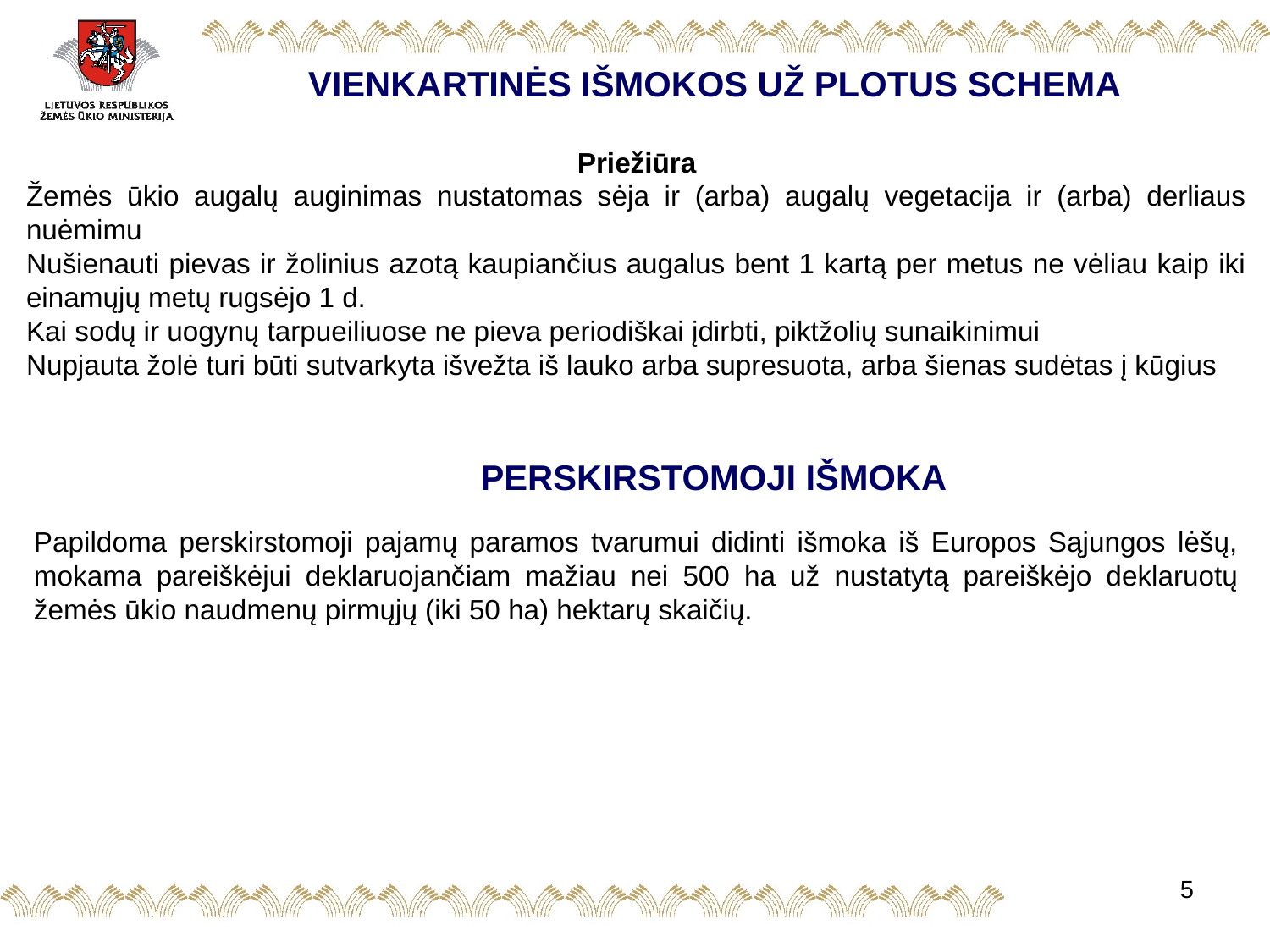

VIENKARTINĖS IŠMOKOS UŽ PLOTUS SCHEMA
Priežiūra
Žemės ūkio augalų auginimas nustatomas sėja ir (arba) augalų vegetacija ir (arba) derliaus nuėmimu
Nušienauti pievas ir žolinius azotą kaupiančius augalus bent 1 kartą per metus ne vėliau kaip iki einamųjų metų rugsėjo 1 d.
Kai sodų ir uogynų tarpueiliuose ne pieva periodiškai įdirbti, piktžolių sunaikinimui
Nupjauta žolė turi būti sutvarkyta išvežta iš lauko arba supresuota, arba šienas sudėtas į kūgius

PERSKIRSTOMOJI IŠMOKA
Papildoma perskirstomoji pajamų paramos tvarumui didinti išmoka iš Europos Sąjungos lėšų, mokama pareiškėjui deklaruojančiam mažiau nei 500 ha už nustatytą pareiškėjo deklaruotų žemės ūkio naudmenų pirmųjų (iki 50 ha) hektarų skaičių.
5